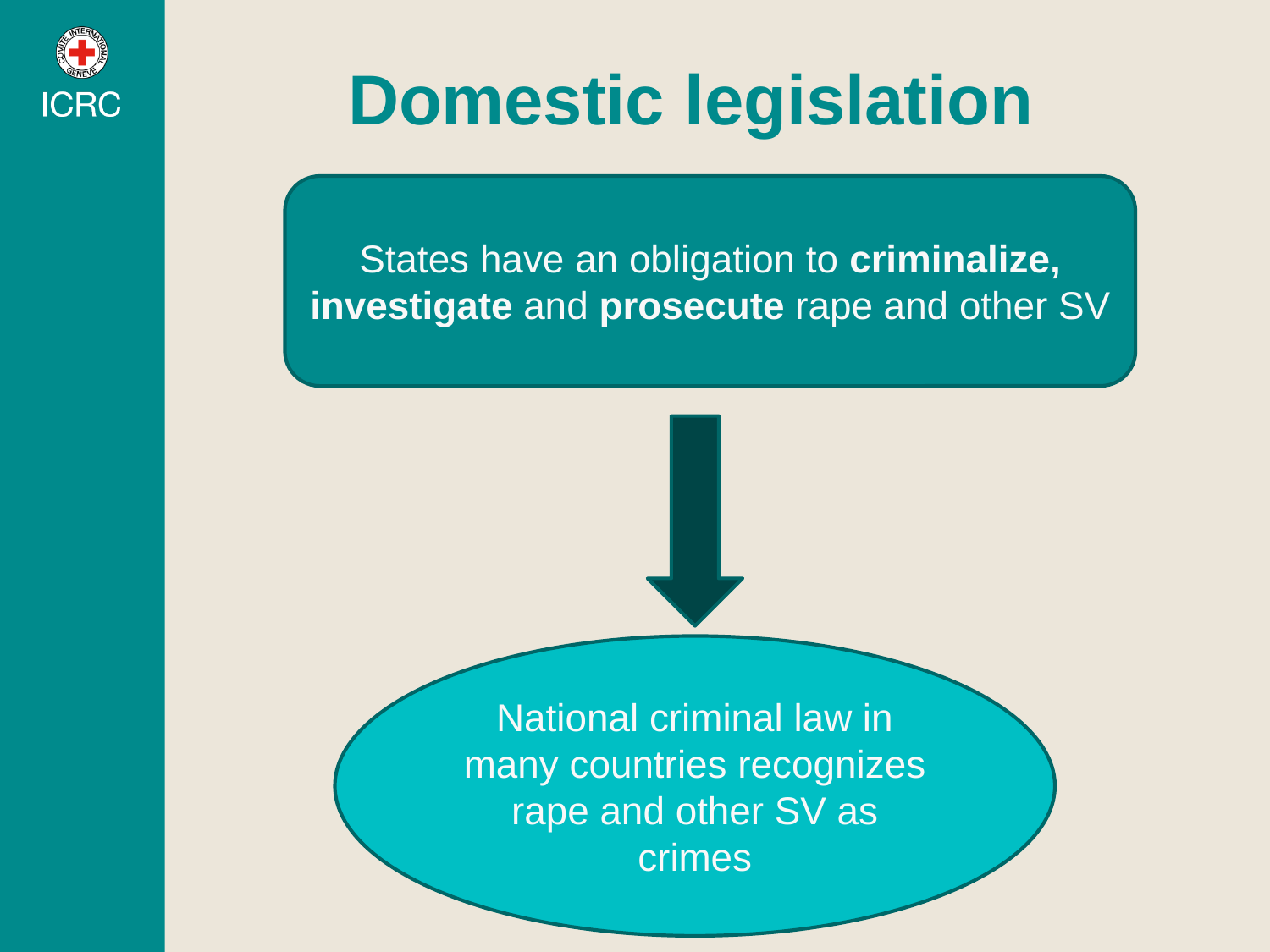

# Domestic legislation
States have an obligation to criminalize, investigate and prosecute rape and other SV

National criminal law in many countries recognizes rape and other SV as crimes